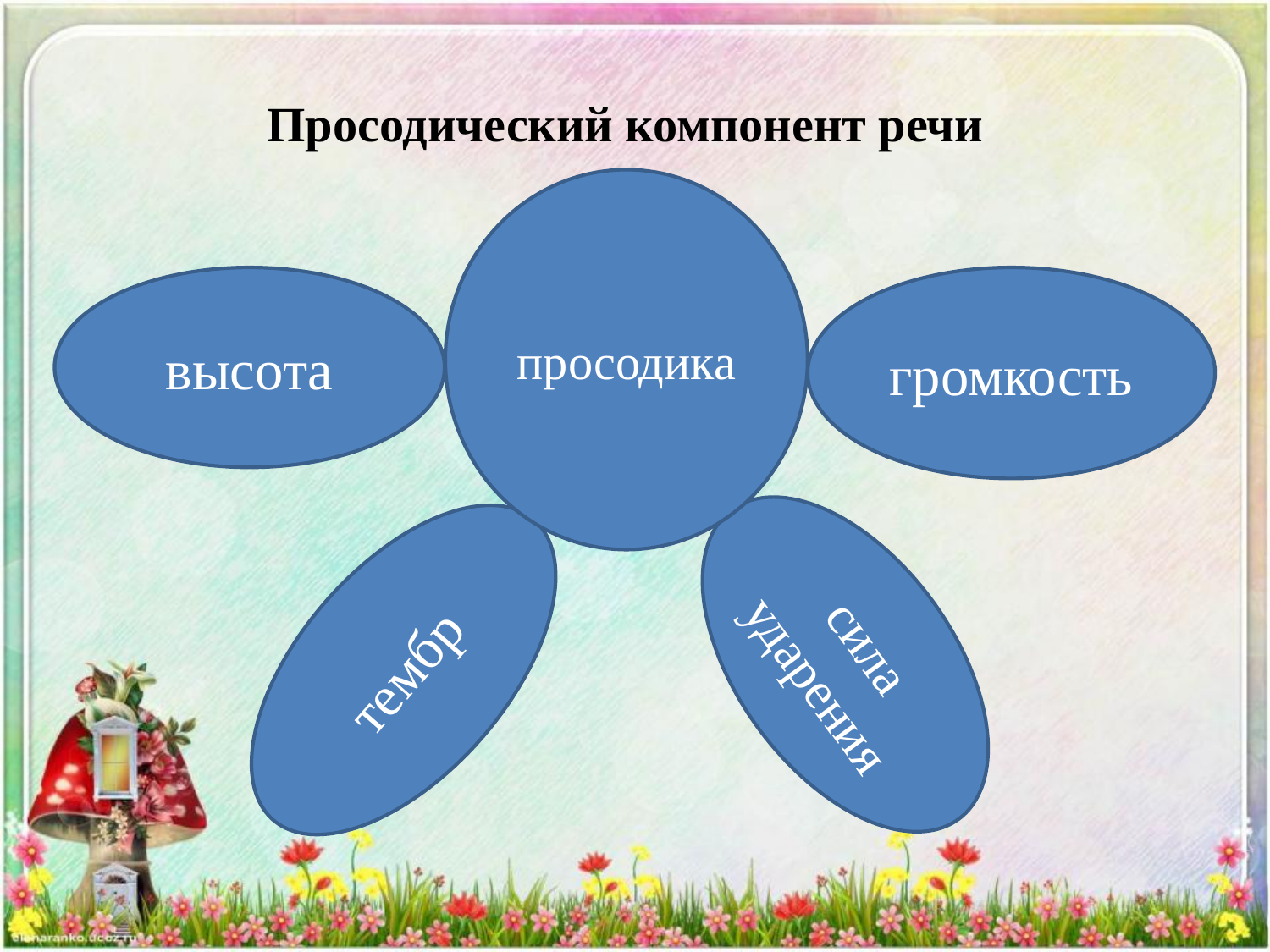

Просодический компонент речи
просодика
высота
громкость
сила ударения
тембр